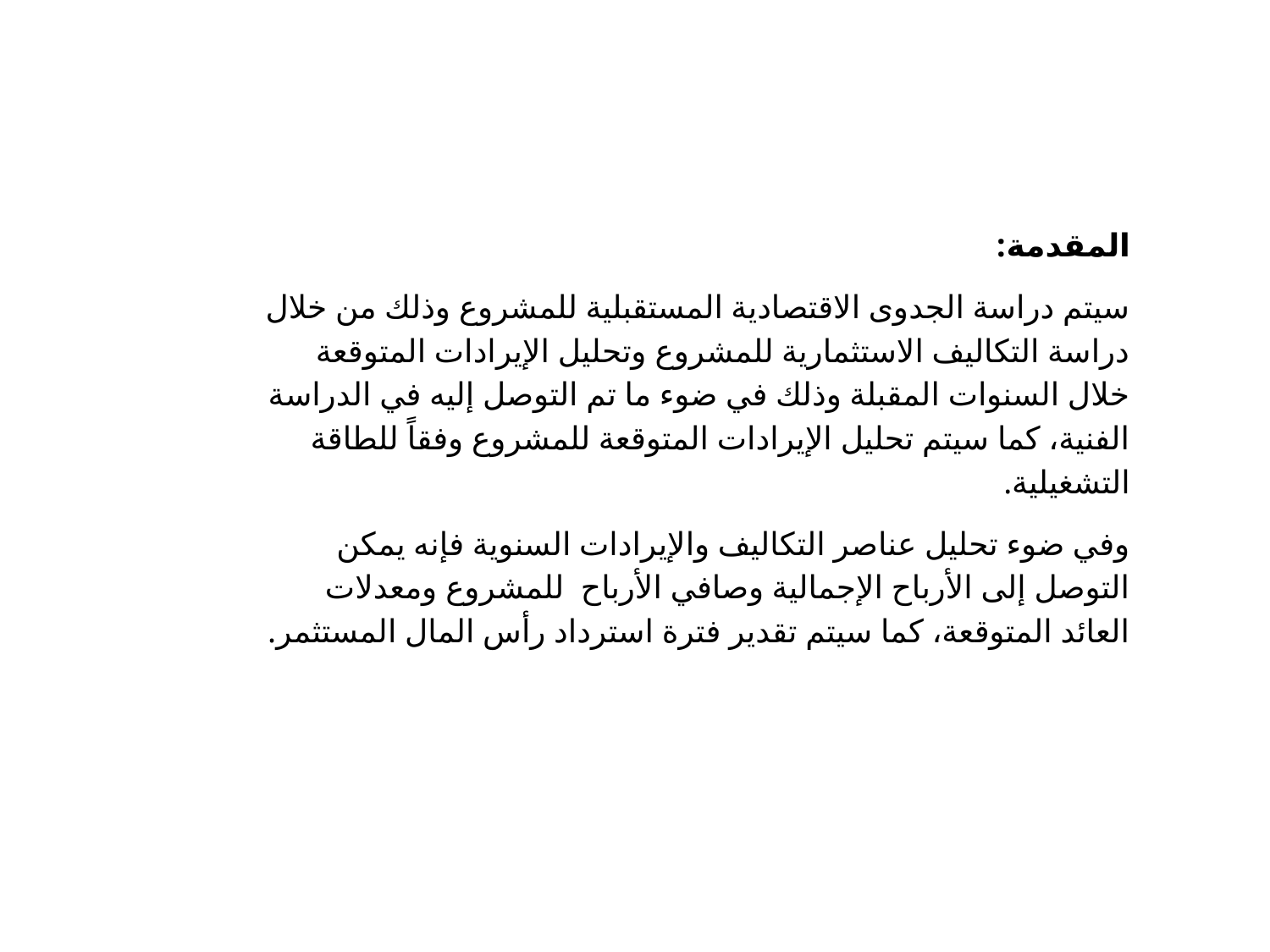

المقدمة:
سيتم دراسة الجدوى الاقتصادية المستقبلية للمشروع وذلك من خلال دراسة التكاليف الاستثمارية للمشروع وتحليل الإيرادات المتوقعة خلال السنوات المقبلة وذلك في ضوء ما تم التوصل إليه في الدراسة الفنية، كما سيتم تحليل الإيرادات المتوقعة للمشروع وفقاً للطاقة التشغيلية.
وفي ضوء تحليل عناصر التكاليف والإيرادات السنوية فإنه يمكن التوصل إلى الأرباح الإجمالية وصافي الأرباح  للمشروع ومعدلات العائد المتوقعة، كما سيتم تقدير فترة استرداد رأس المال المستثمر.